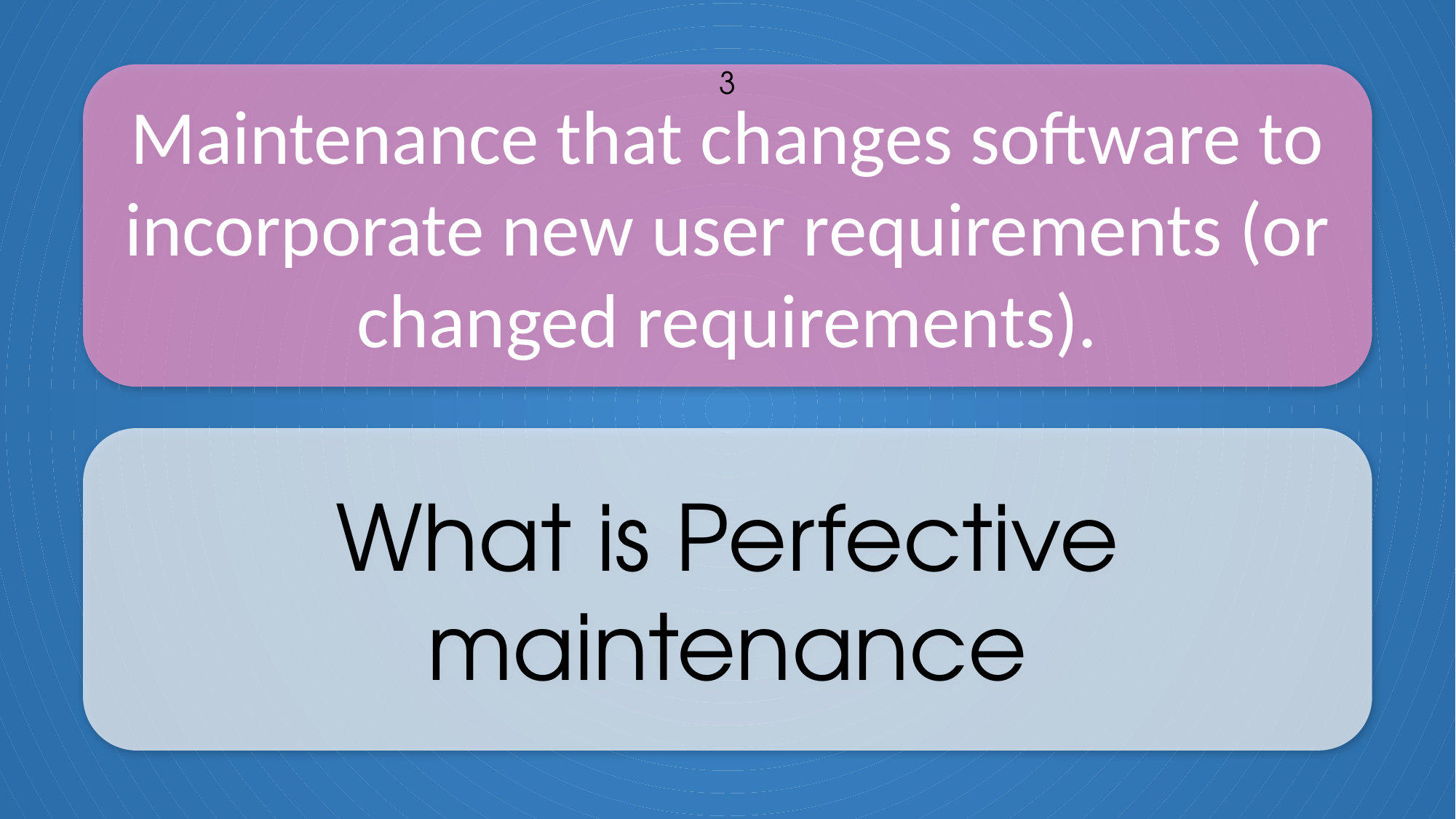

Maintenance that changes software to incorporate new user requirements (or changed requirements).
3
What is Perfective maintenance